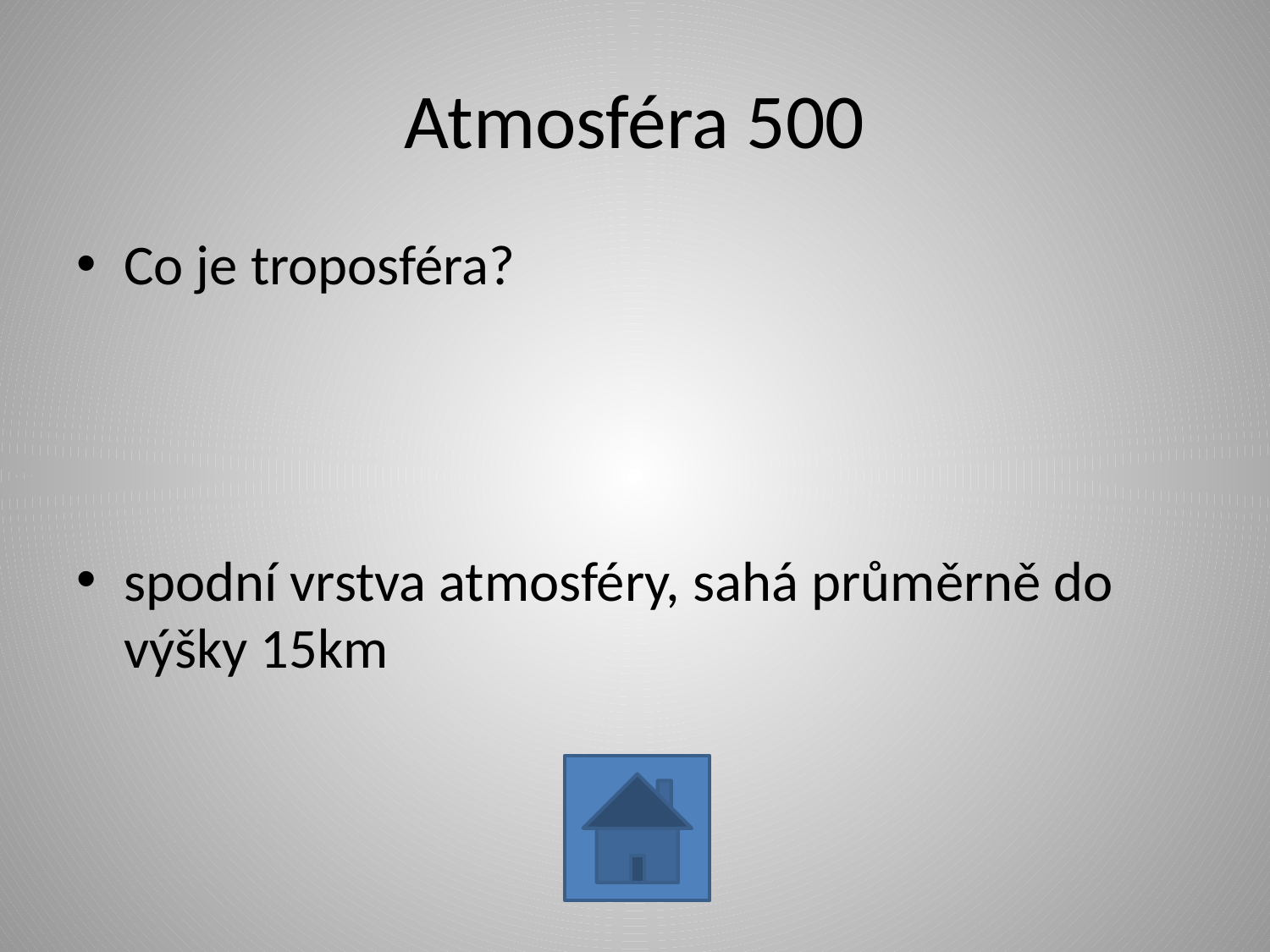

# Atmosféra 500
Co je troposféra?

spodní vrstva atmosféry, sahá průměrně do výšky 15km